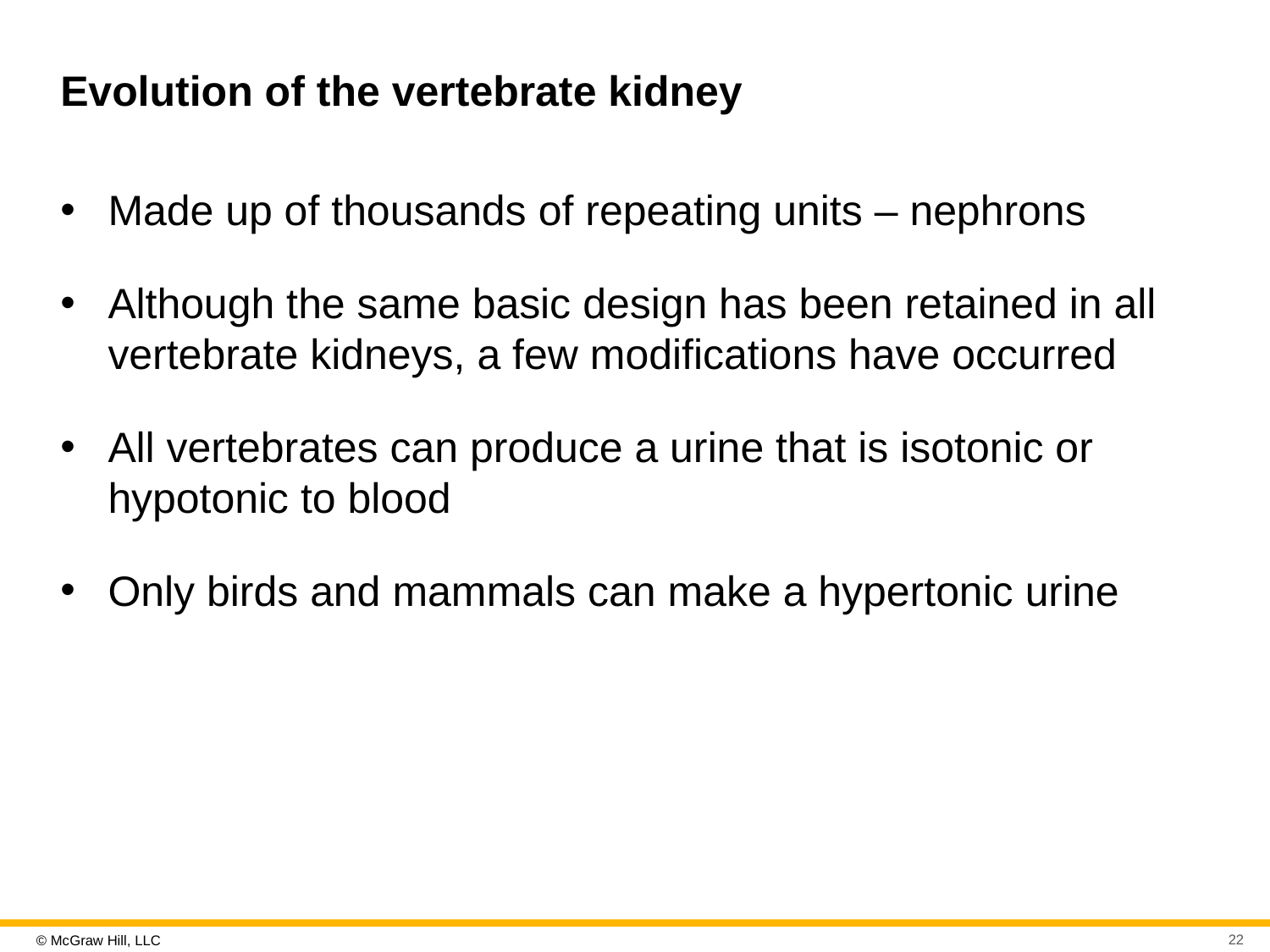

# Evolution of the vertebrate kidney
Made up of thousands of repeating units – nephrons
Although the same basic design has been retained in all vertebrate kidneys, a few modifications have occurred
All vertebrates can produce a urine that is isotonic or hypotonic to blood
Only birds and mammals can make a hypertonic urine
22